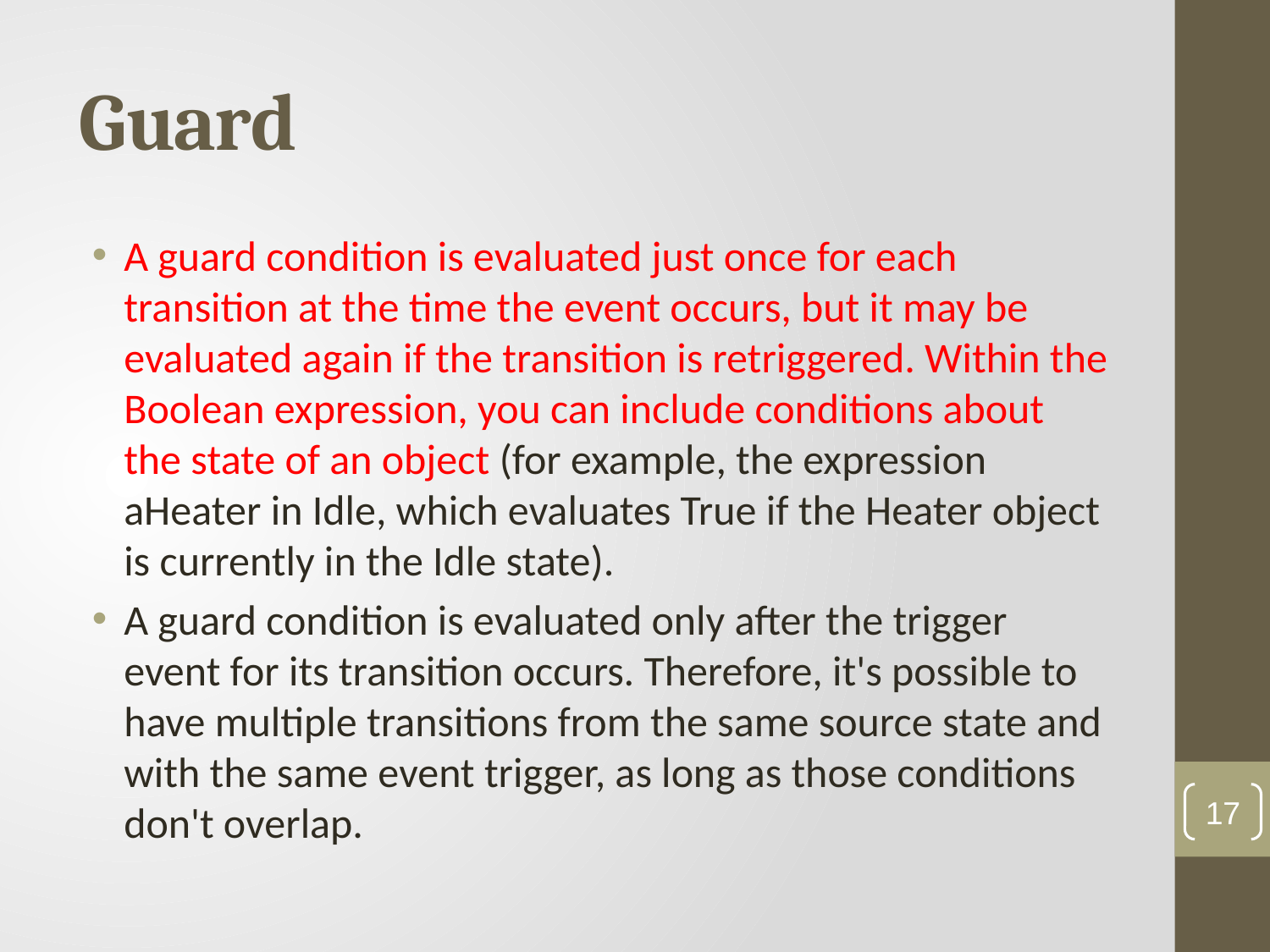

# Guard
A guard condition is evaluated just once for each transition at the time the event occurs, but it may be evaluated again if the transition is retriggered. Within the Boolean expression, you can include conditions about the state of an object (for example, the expression aHeater in Idle, which evaluates True if the Heater object is currently in the Idle state).
A guard condition is evaluated only after the trigger event for its transition occurs. Therefore, it's possible to have multiple transitions from the same source state and with the same event trigger, as long as those conditions don't overlap.
17